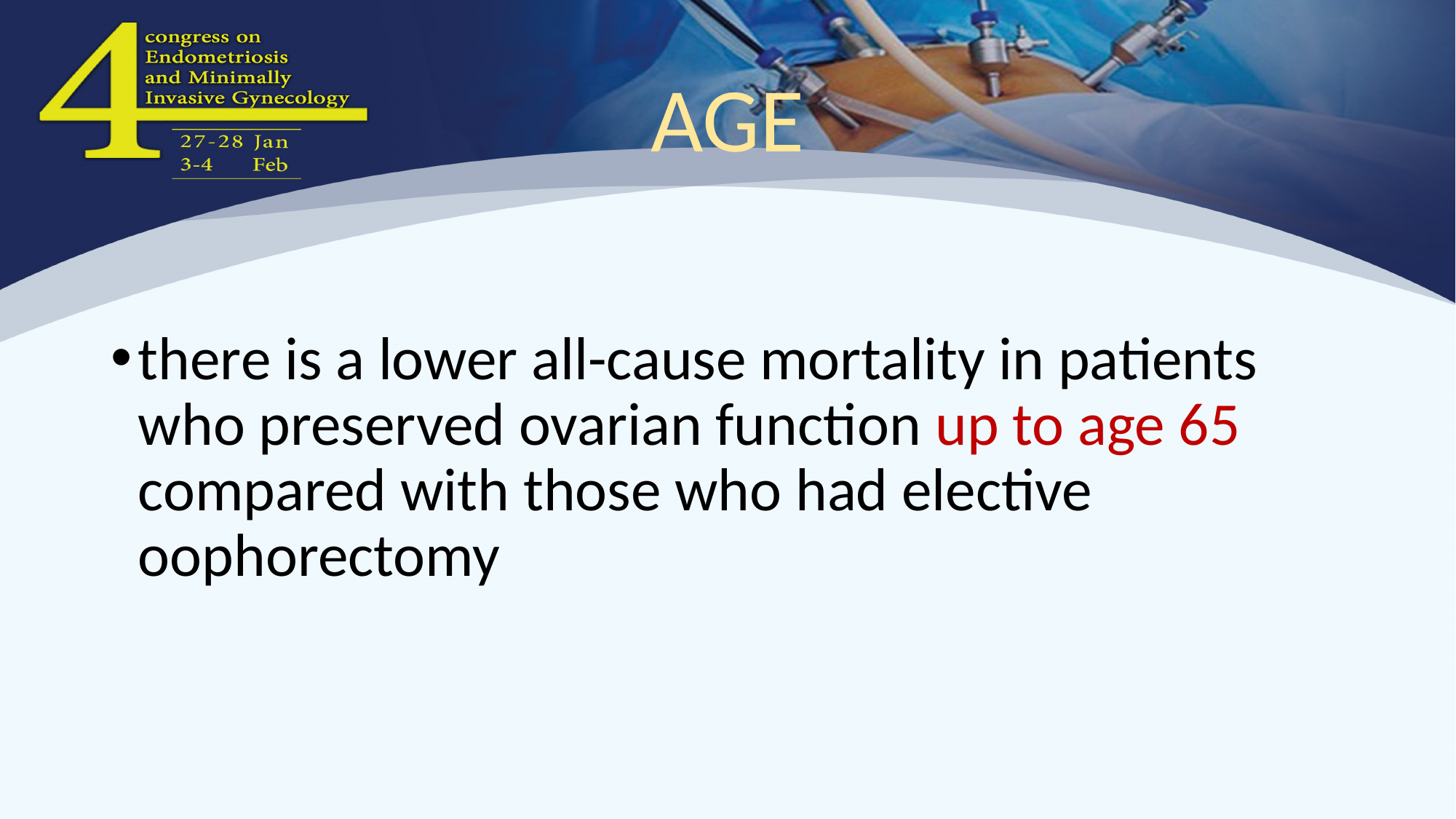

# AGE
there is a lower all-cause mortality in patients who preserved ovarian function up to age 65 compared with those who had elective oophorectomy